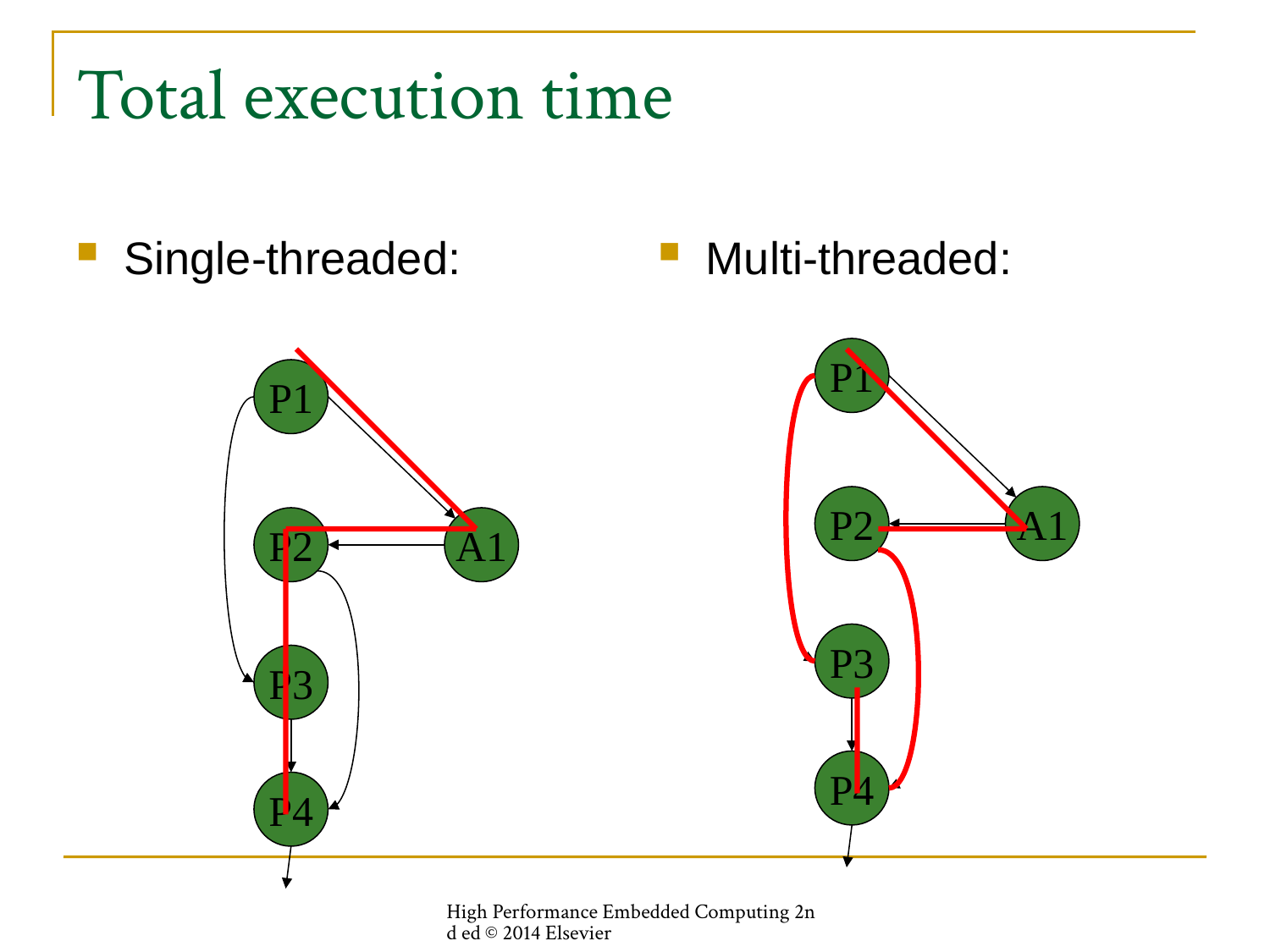

# Total execution time
Single-threaded:
Multi-threaded:
P1

P1
P2
A1
P2
A1
P3
P3
P4
P4
High Performance Embedded Computing 2nd ed © 2014 Elsevier